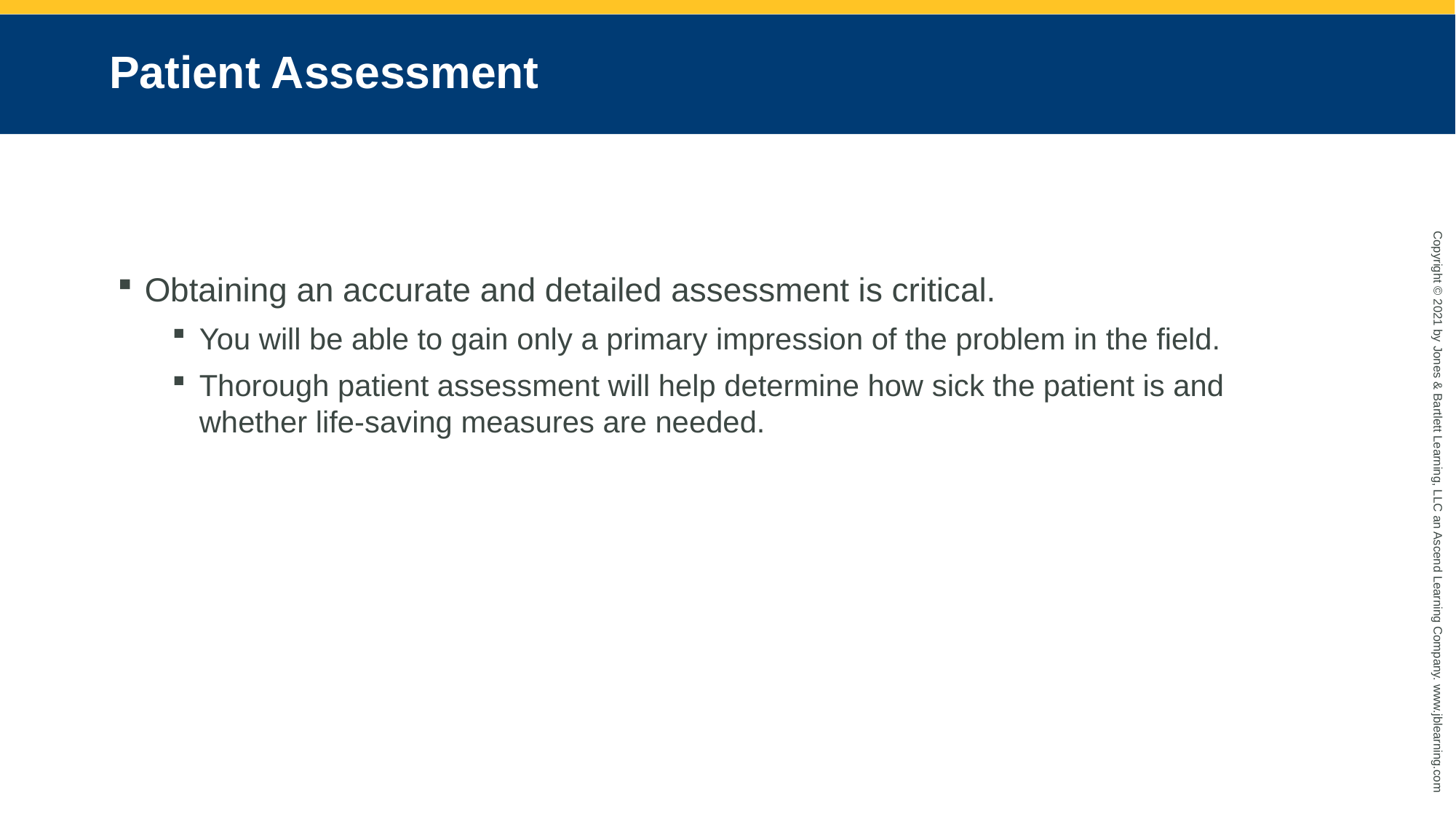

# Patient Assessment
Obtaining an accurate and detailed assessment is critical.
You will be able to gain only a primary impression of the problem in the field.
Thorough patient assessment will help determine how sick the patient is and whether life-saving measures are needed.